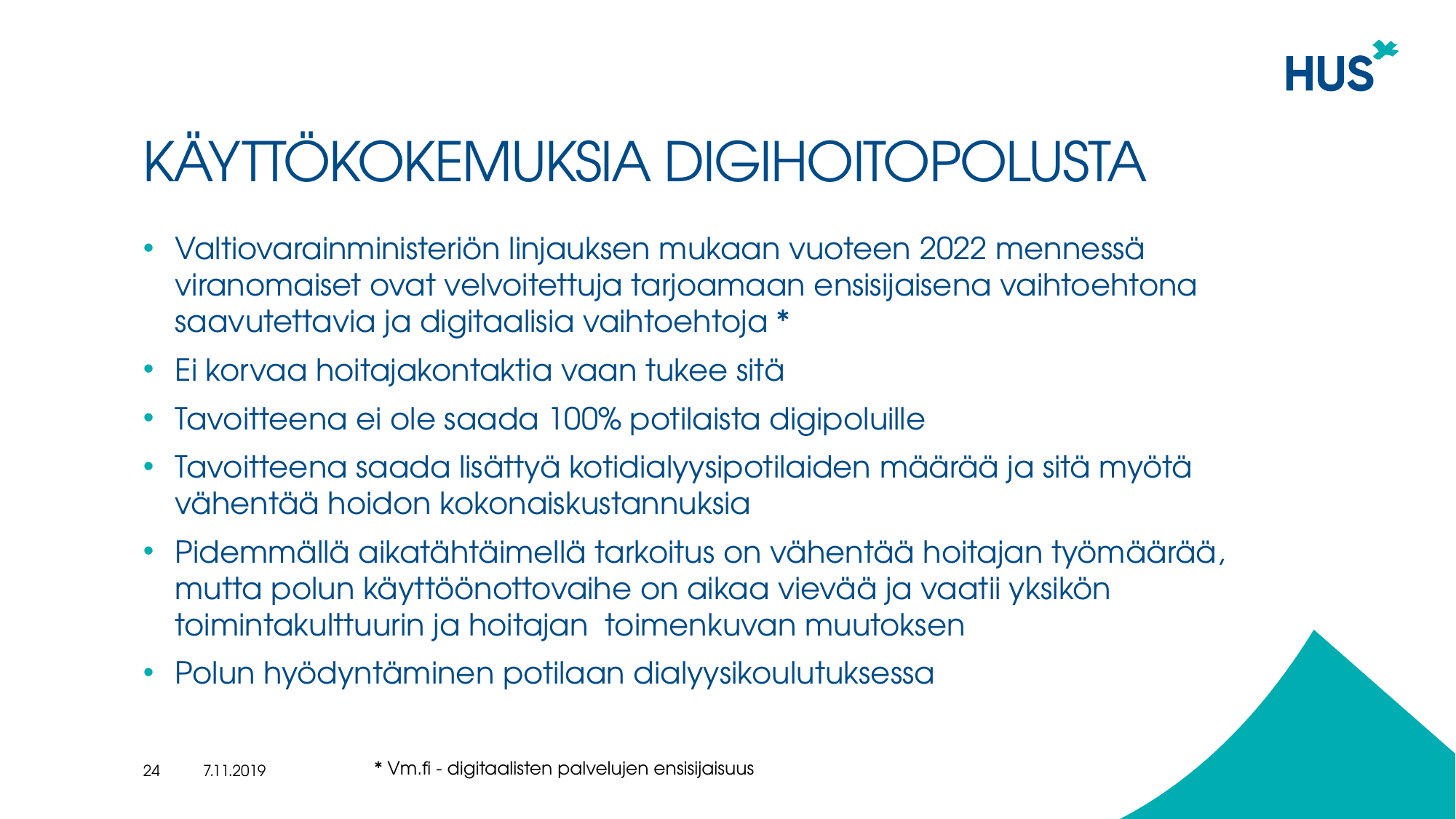

# Käyttökokemuksia digihoitopolusta
Valtiovarainministeriön linjauksen mukaan vuoteen 2022 mennessä viranomaiset ovat velvoitettuja tarjoamaan ensisijaisena vaihtoehtona saavutettavia ja digitaalisia vaihtoehtoja *
Ei korvaa hoitajakontaktia vaan tukee sitä
Tavoitteena ei ole saada 100% potilaista digipoluille
Tavoitteena saada lisättyä kotidialyysipotilaiden määrää ja sitä myötä vähentää hoidon kokonaiskustannuksia
Pidemmällä aikatähtäimellä tarkoitus on vähentää hoitajan työmäärää, mutta polun käyttöönottovaihe on aikaa vievää ja vaatii yksikön toimintakulttuurin ja hoitajan  toimenkuvan muutoksen
Polun hyödyntäminen potilaan dialyysikoulutuksessa

* Vm.fi - digitaalisten palvelujen ensisijaisuus
24
7.11.2019